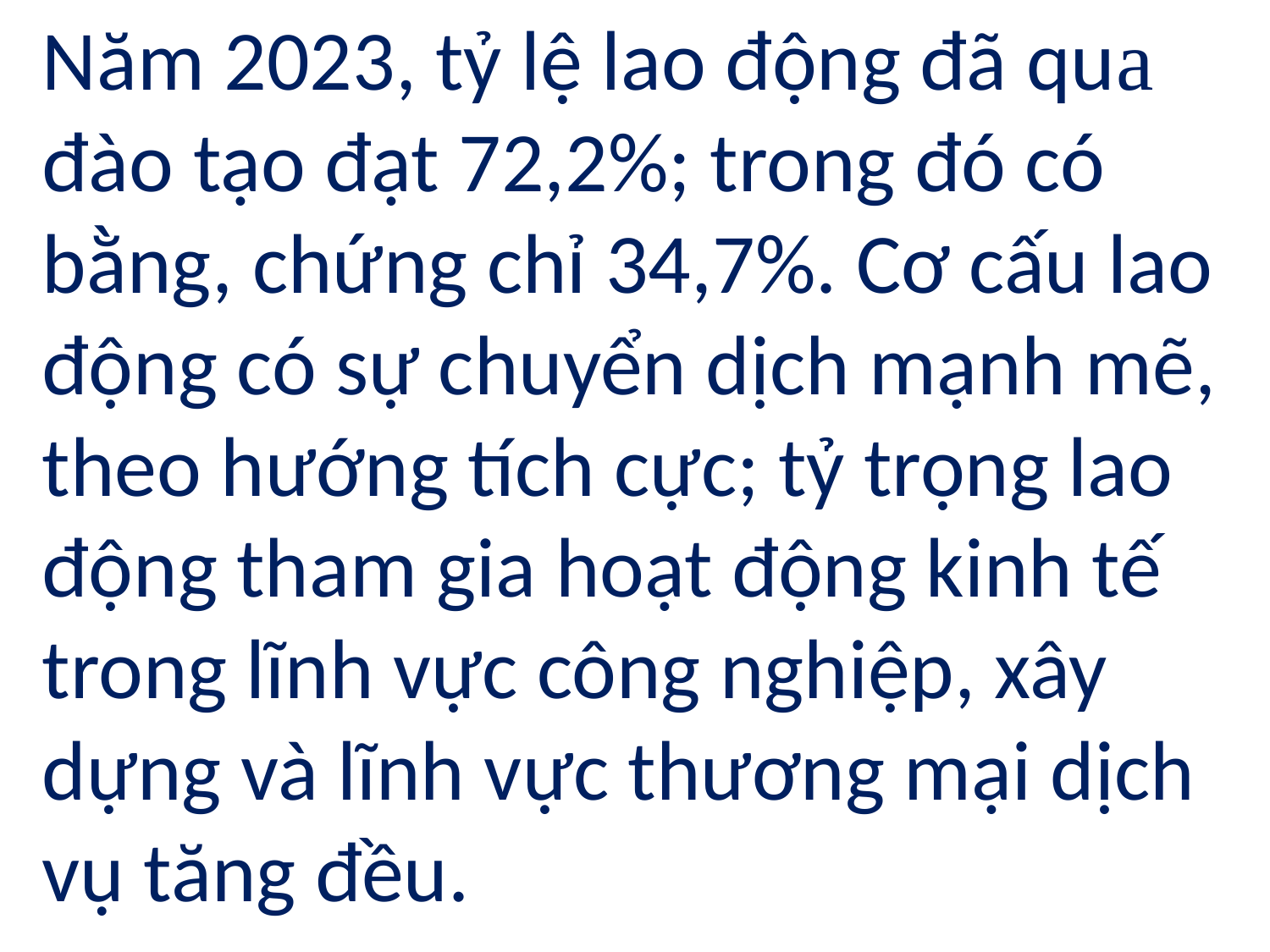

Năm 2023, tỷ lệ lao động đã qua đào tạo đạt 72,2%; trong đó có bằng, chứng chỉ 34,7%. Cơ cấu lao động có sự chuyển dịch mạnh mẽ, theo hướng tích cực; tỷ trọng lao động tham gia hoạt động kinh tế trong lĩnh vực công nghiệp, xây dựng và lĩnh vực thương mại dịch vụ tăng đều.